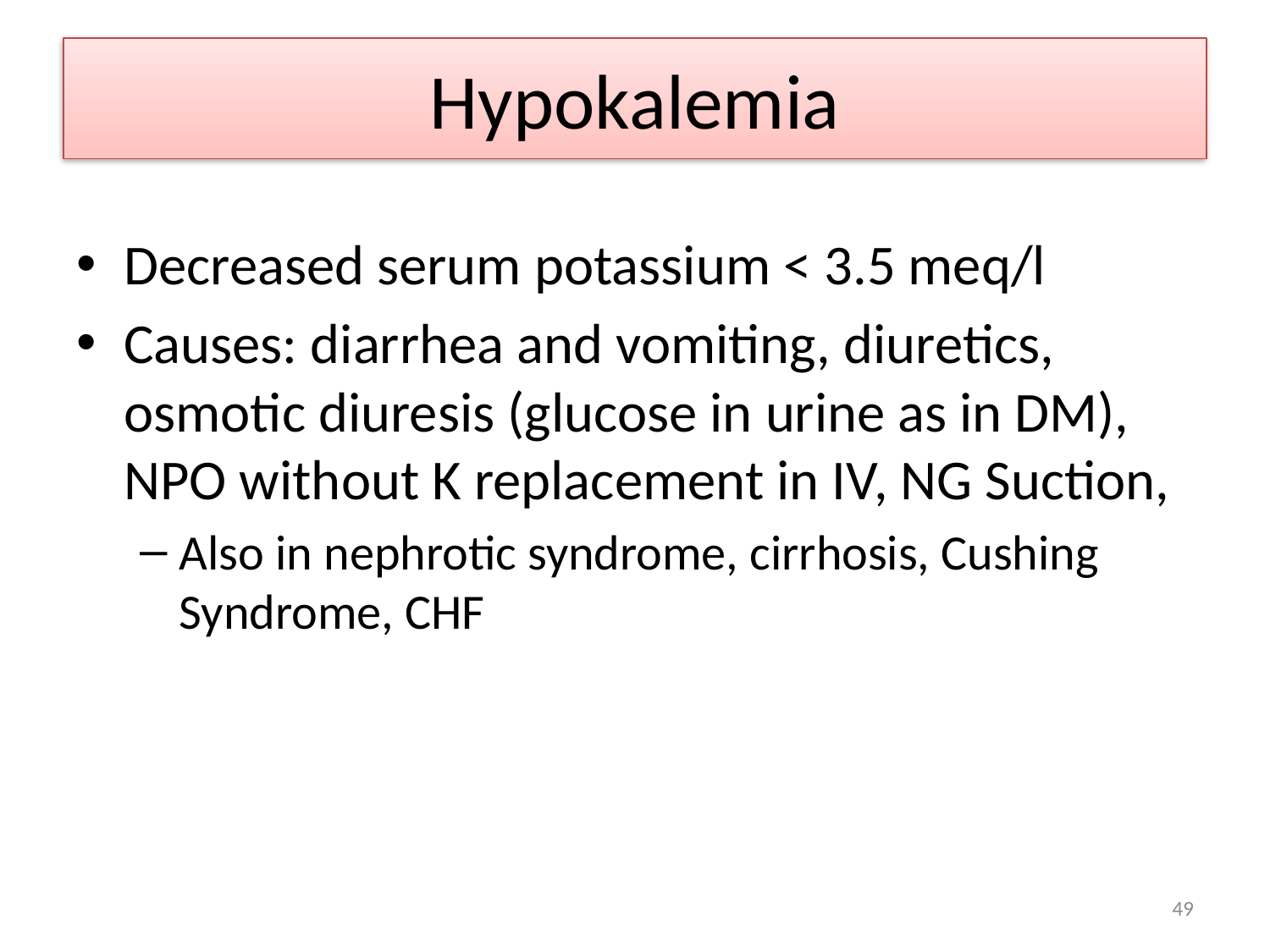

# Hypokalemia
Decreased serum potassium < 3.5 meq/l
Causes: diarrhea and vomiting, diuretics, osmotic diuresis (glucose in urine as in DM), NPO without K replacement in IV, NG Suction,
Also in nephrotic syndrome, cirrhosis, Cushing Syndrome, CHF

49